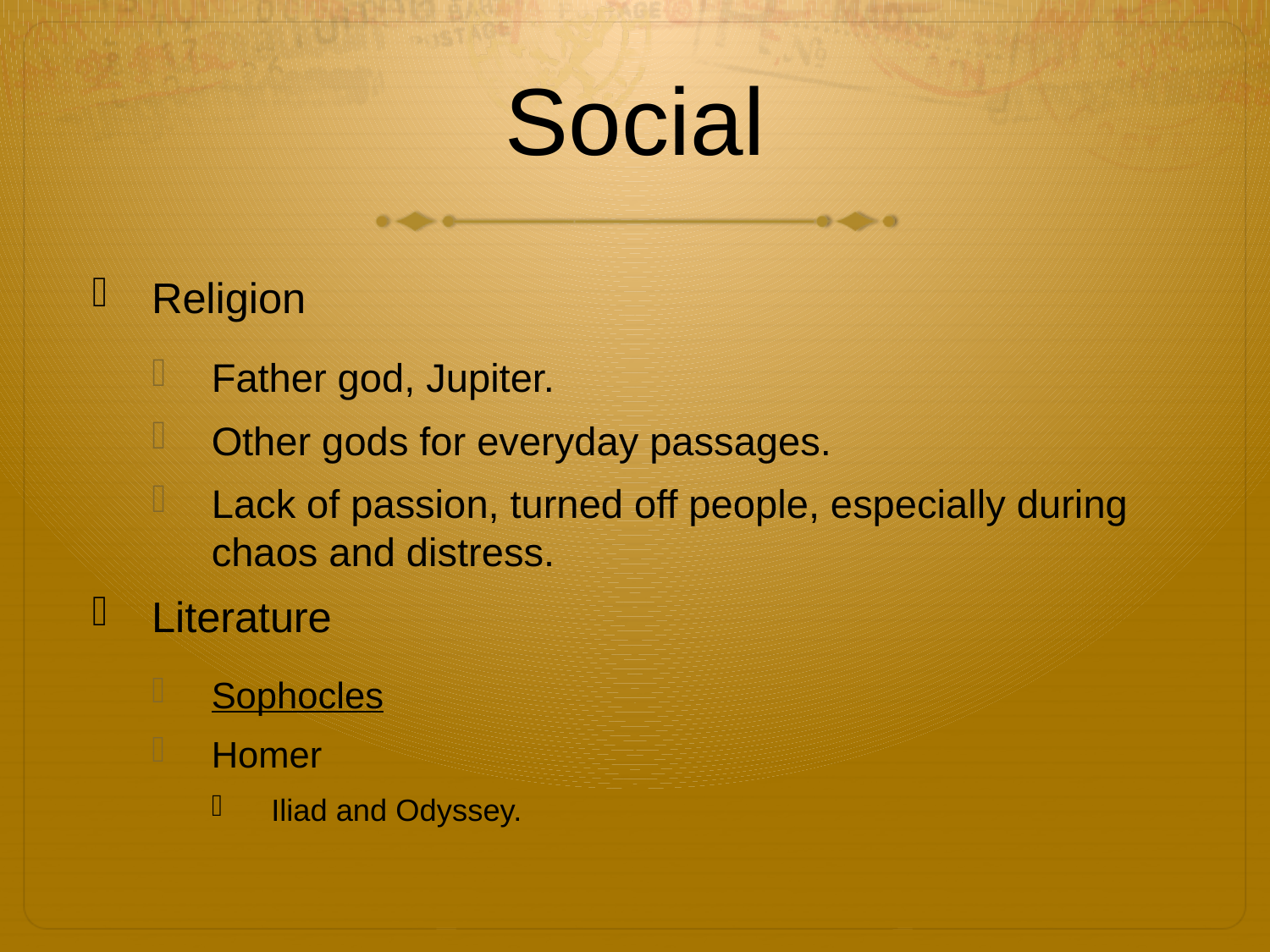

# Social
Religion
Father god, Jupiter.
Other gods for everyday passages.
Lack of passion, turned off people, especially during chaos and distress.
Literature
Sophocles
Homer
Iliad and Odyssey.